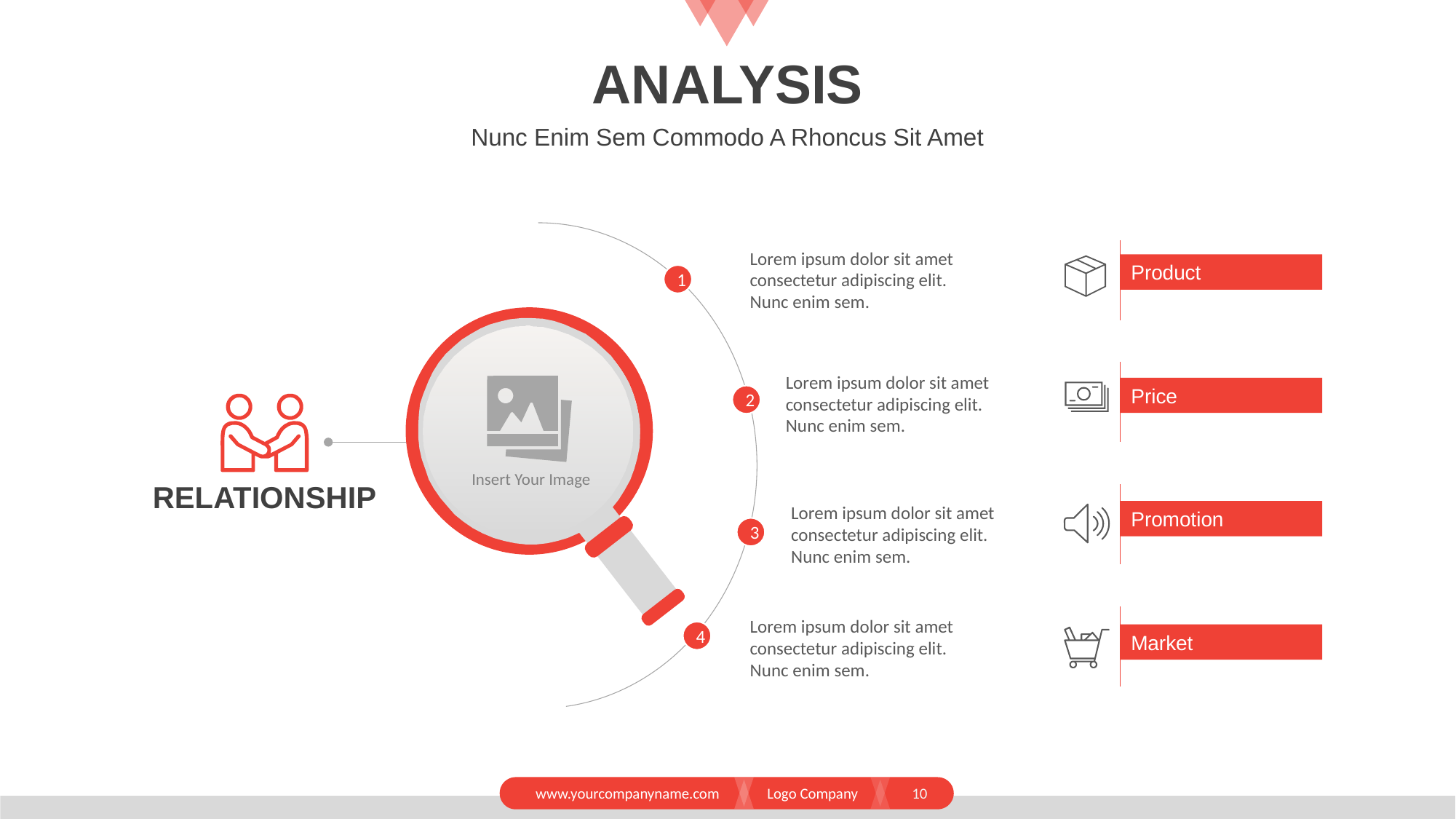

# ANALYSIS
Nunc Enim Sem Commodo A Rhoncus Sit Amet

Lorem ipsum dolor sit amet consectetur adipiscing elit. Nunc enim sem.
Product

1

Lorem ipsum dolor sit amet consectetur adipiscing elit. Nunc enim sem.

 Insert Your Image
Price

2

RELATIONSHIP
Lorem ipsum dolor sit amet consectetur adipiscing elit. Nunc enim sem.
Promotion

3
Lorem ipsum dolor sit amet consectetur adipiscing elit. Nunc enim sem.
4
Market

10